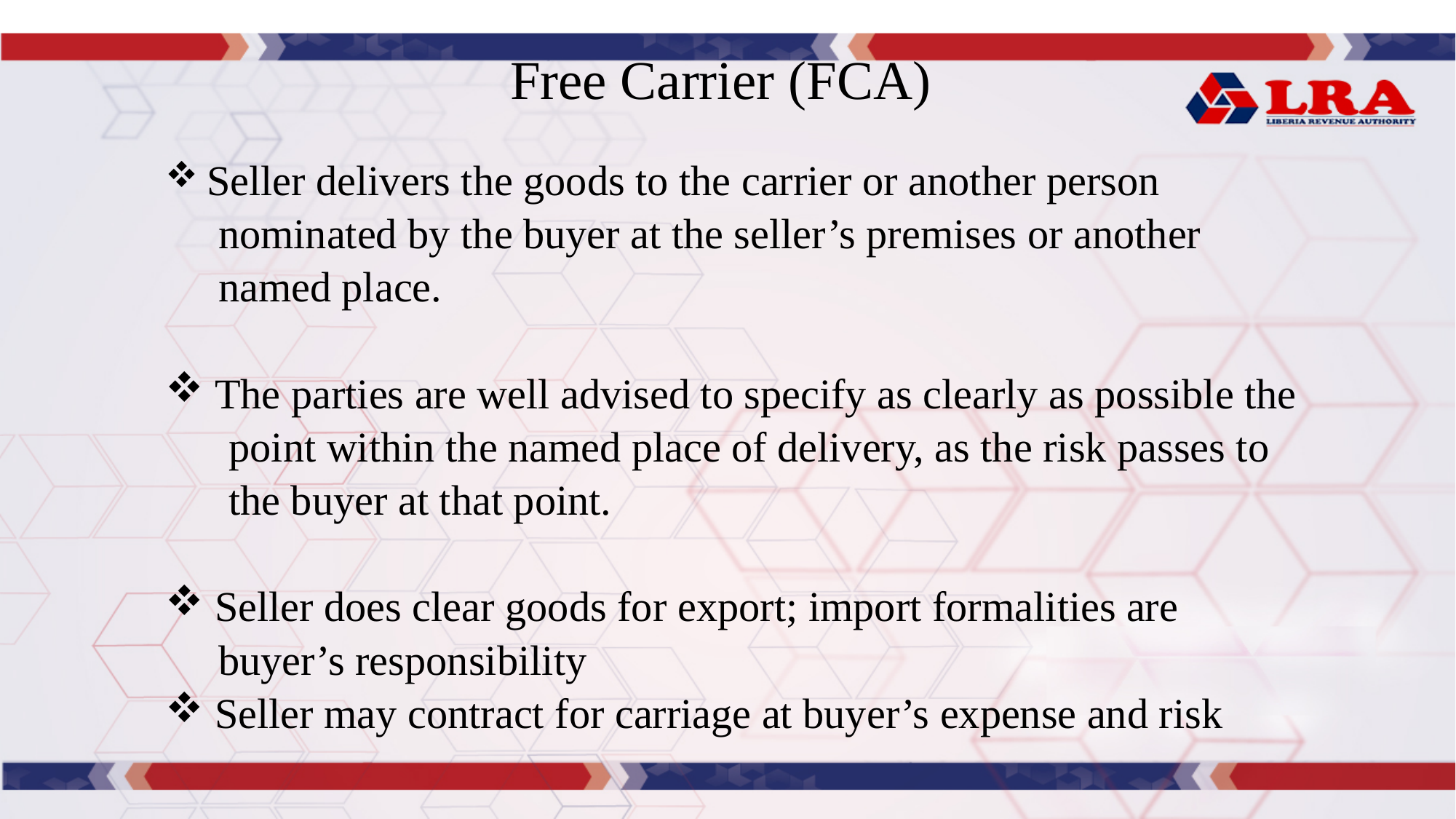

# Free Carrier (FCA)
 Seller delivers the goods to the carrier or another person
     nominated by the buyer at the seller’s premises or another
     named place.

 The parties are well advised to specify as clearly as possible the
      point within the named place of delivery, as the risk passes to
      the buyer at that point.

 Seller does clear goods for export; import formalities are
     buyer’s responsibility
 Seller may contract for carriage at buyer’s expense and risk